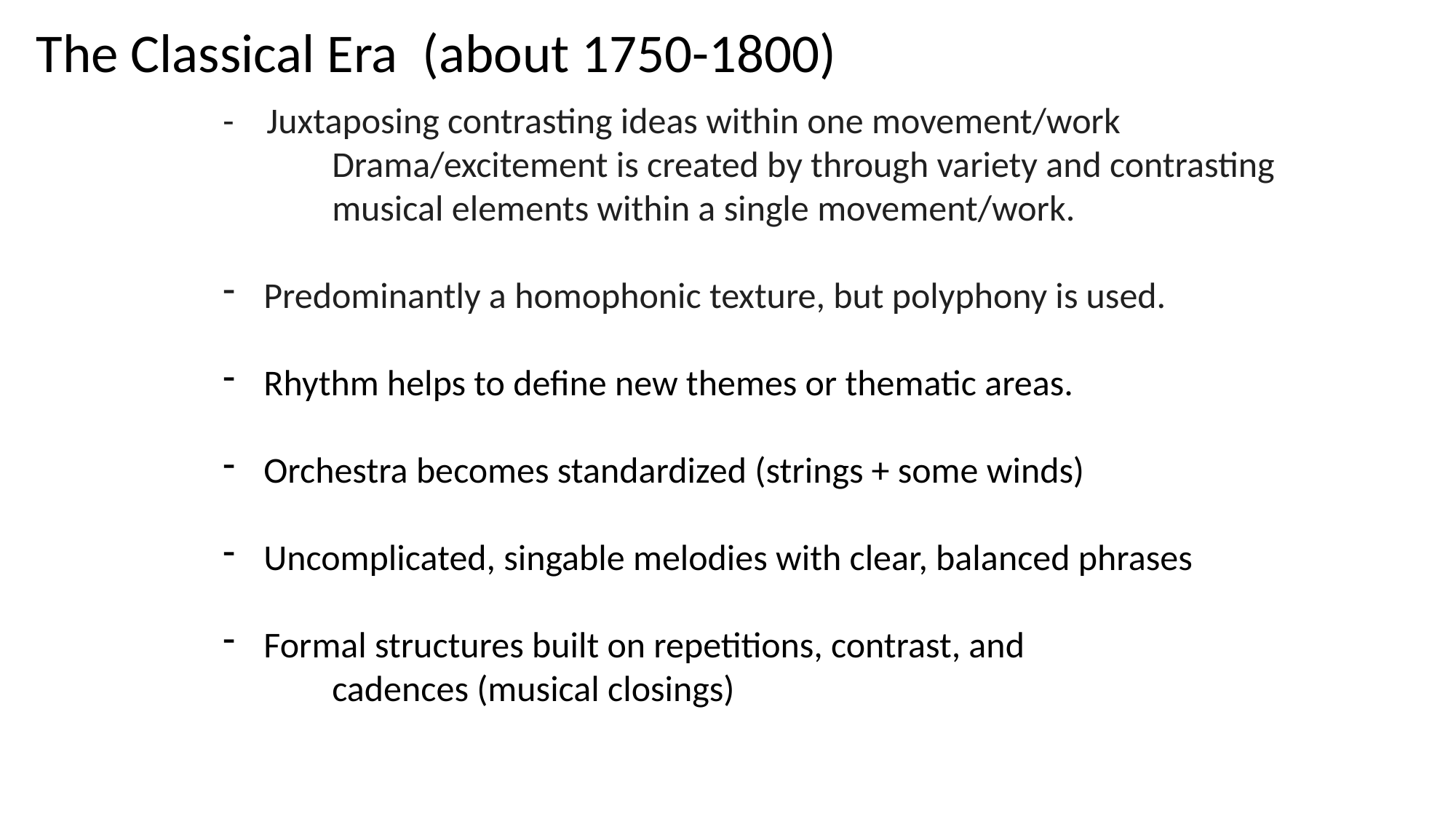

# The Classical Era  (about 1750-1800)
-    Juxtaposing contrasting ideas within one movement/work
	Drama/excitement is created by through variety and contrasting
	musical elements within a single movement/work.

Predominantly a homophonic texture, but polyphony is used.

Rhythm helps to define new themes or thematic areas.

Orchestra becomes standardized (strings + some winds)

Uncomplicated, singable melodies with clear, balanced phrases

Formal structures built on repetitions, contrast, and
	cadences (musical closings)